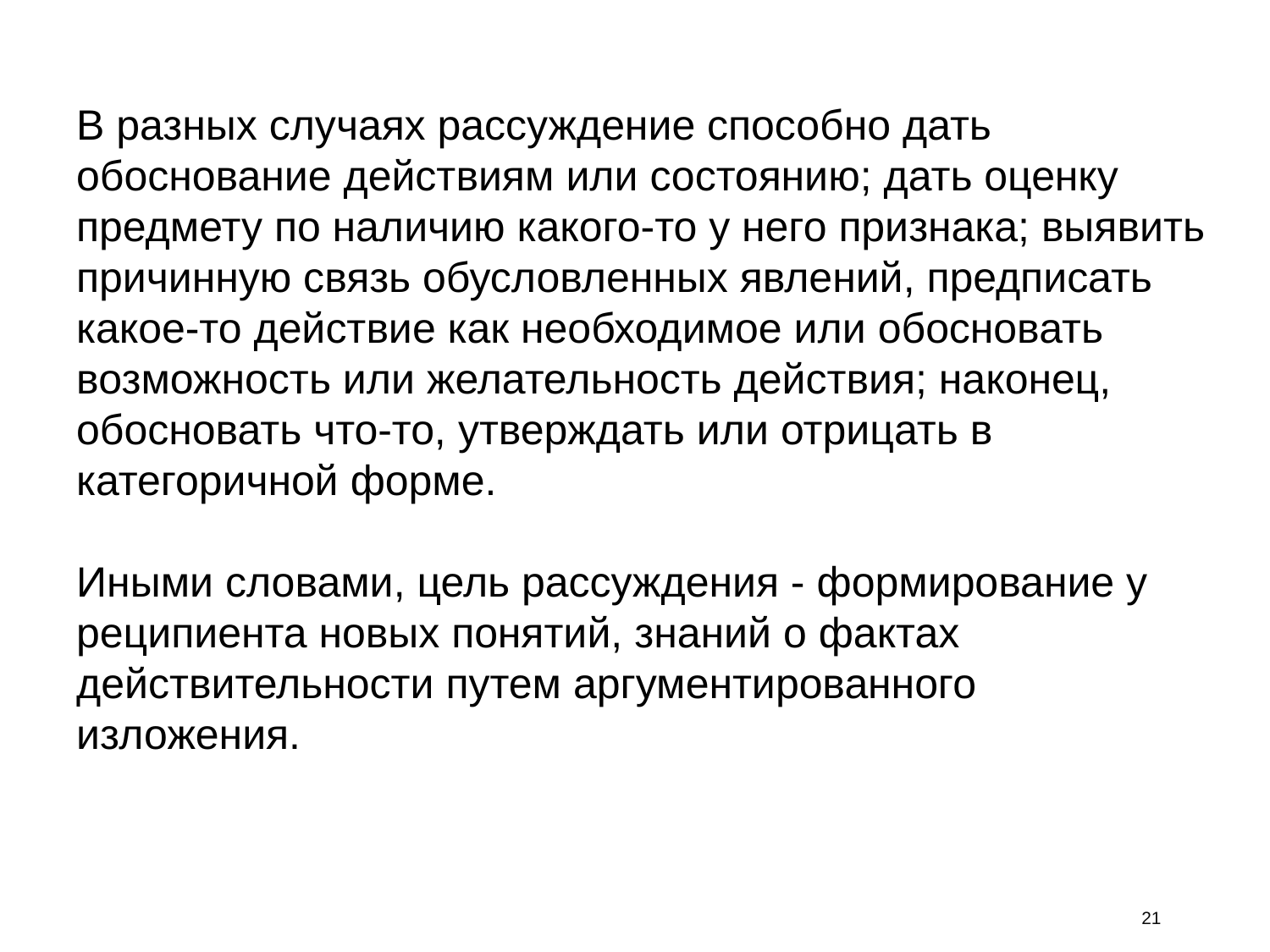

В разных случаях рассуждение способно дать обоснование действиям или состоянию; дать оценку предмету по наличию какого-то у него признака; выявить причинную связь обусловленных явлений, предписать какое-то действие как необходимое или обосновать возможность или желательность действия; наконец, обосновать что-то, утверждать или отрицать в категоричной форме.

Иными словами, цель рассуждения - формирование у реципиента новых понятий, знаний о фактах действительности путем аргументированного изложения.
21